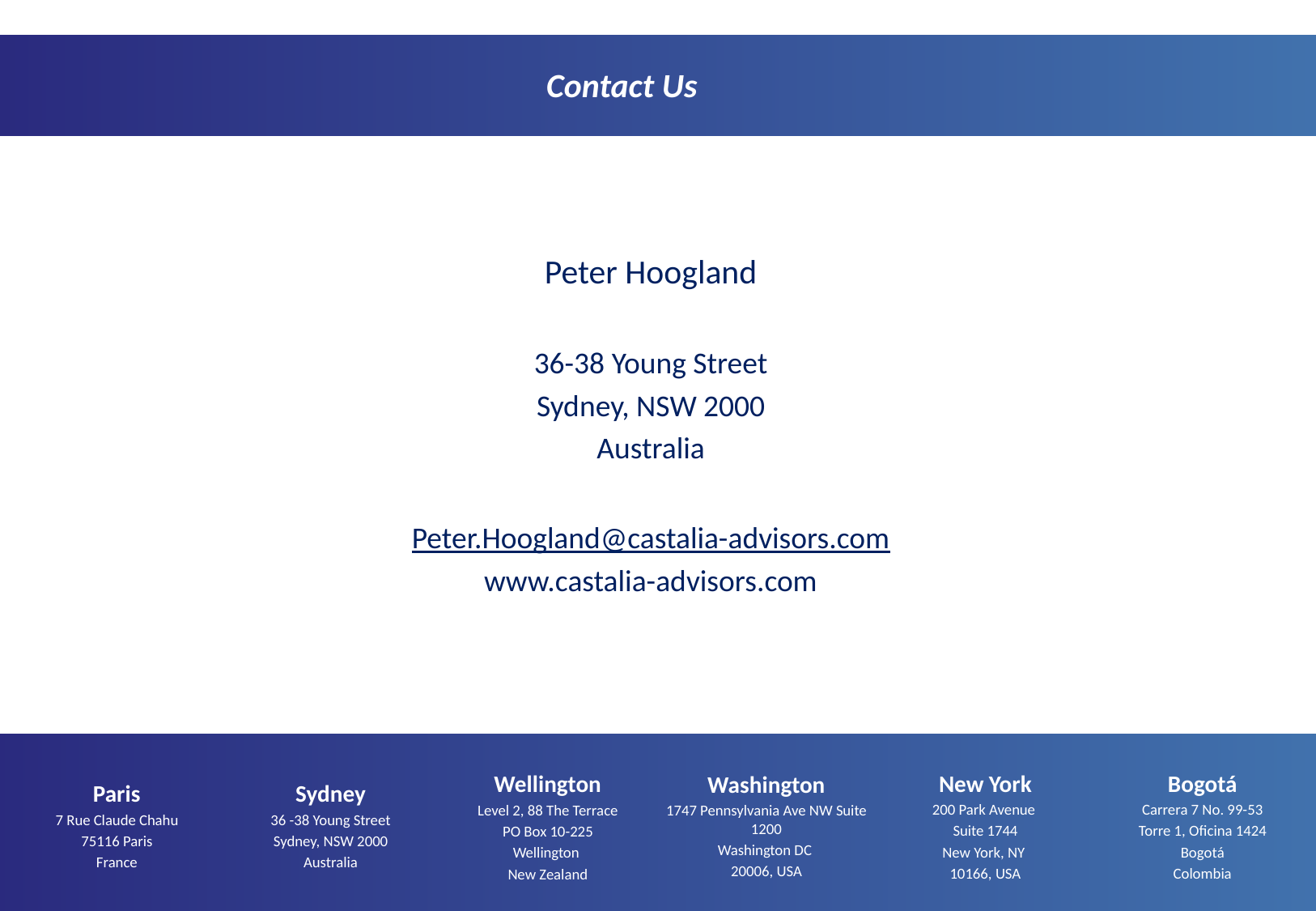

Contact Us
Peter Hoogland

36-38 Young Street
Sydney, NSW 2000
Australia

Peter.Hoogland@castalia-advisors.com
www.castalia-advisors.com